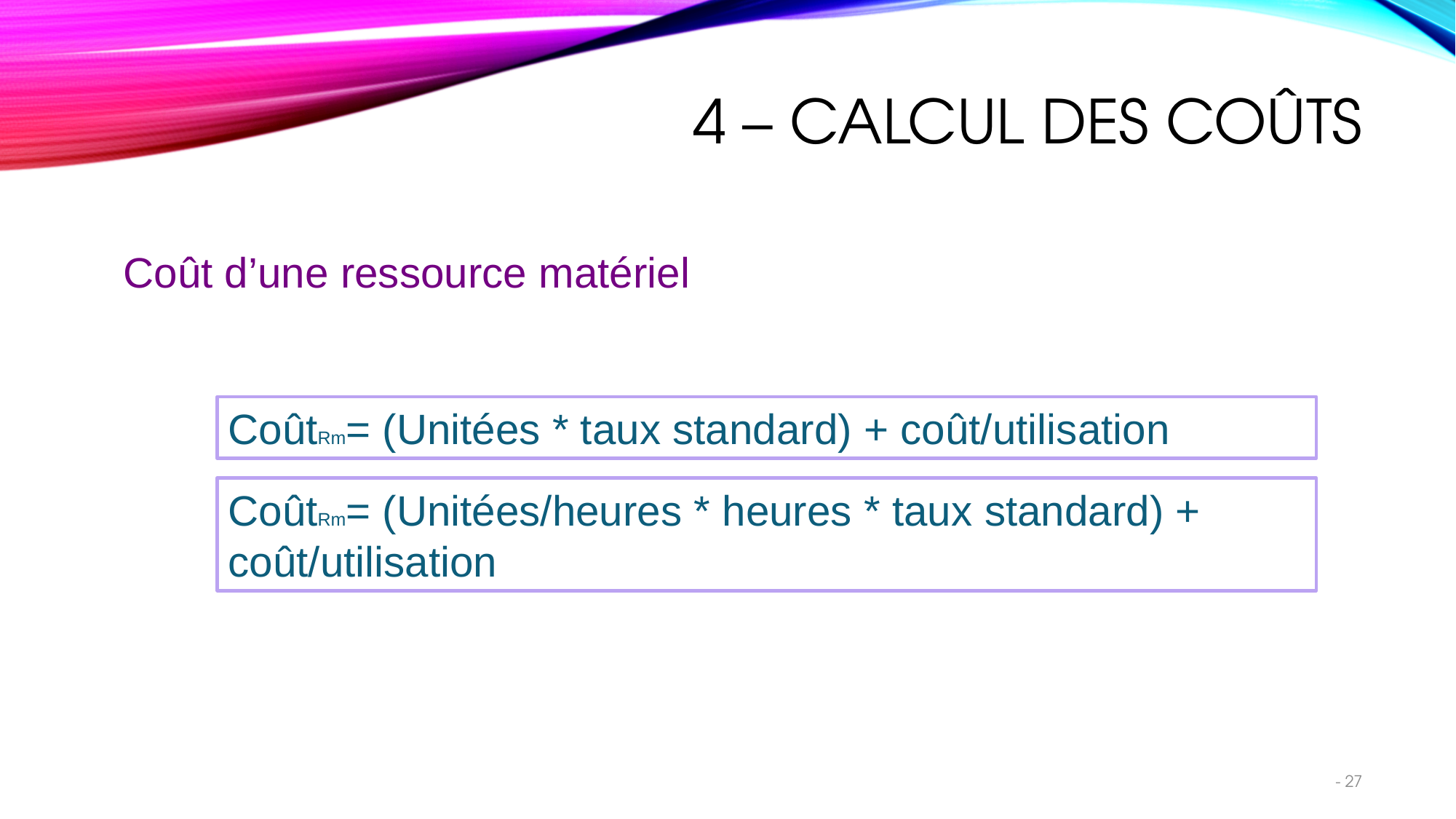

# 4 – Calcul des coûts
Coût d’une ressource matériel
CoûtRm= (Unitées * taux standard) + coût/utilisation
CoûtRm= (Unitées/heures * heures * taux standard) + coût/utilisation
27